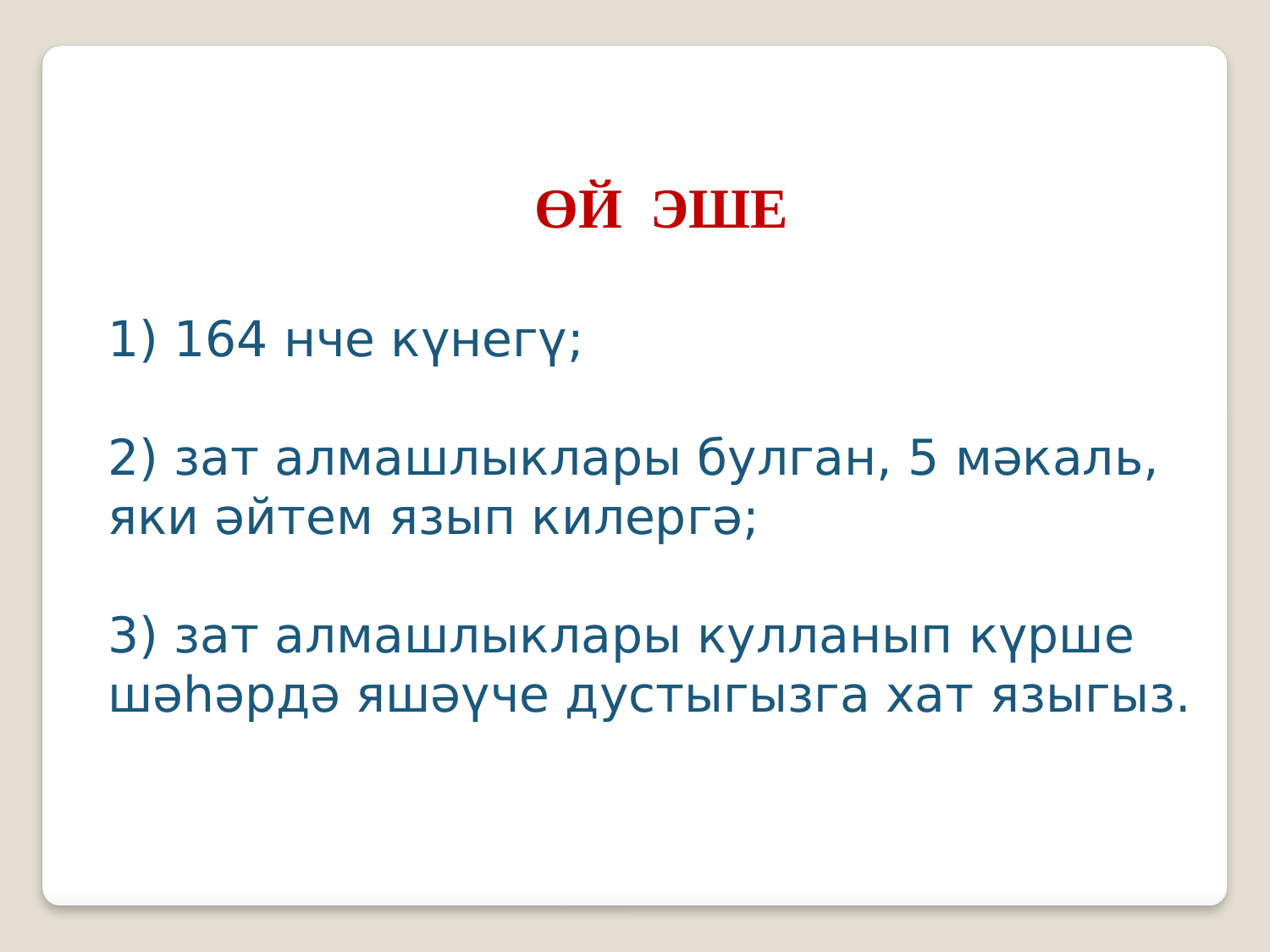

ӨЙ  ЭШЕ

1) 164 нче күнегү;

2) зат алмашлыклары булган, 5 мәкаль, яки әйтем язып килергә;

3) зат алмашлыклары кулланып күрше шәһәрдә яшәүче дустыгызга хат языгыз.